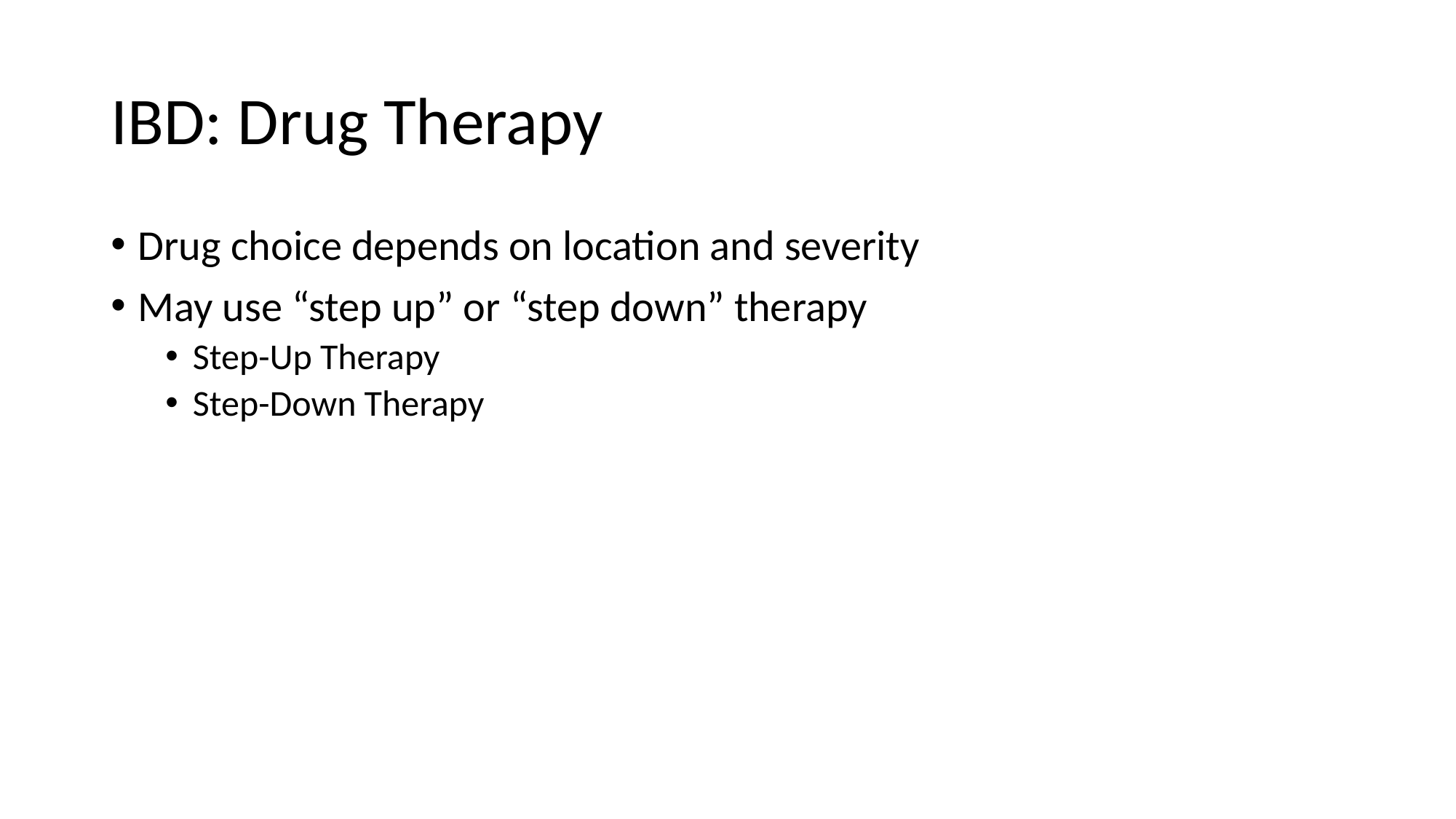

# IBD: Drug Therapy
Drug choice depends on location and severity
May use “step up” or “step down” therapy
Step-Up Therapy
Step-Down Therapy